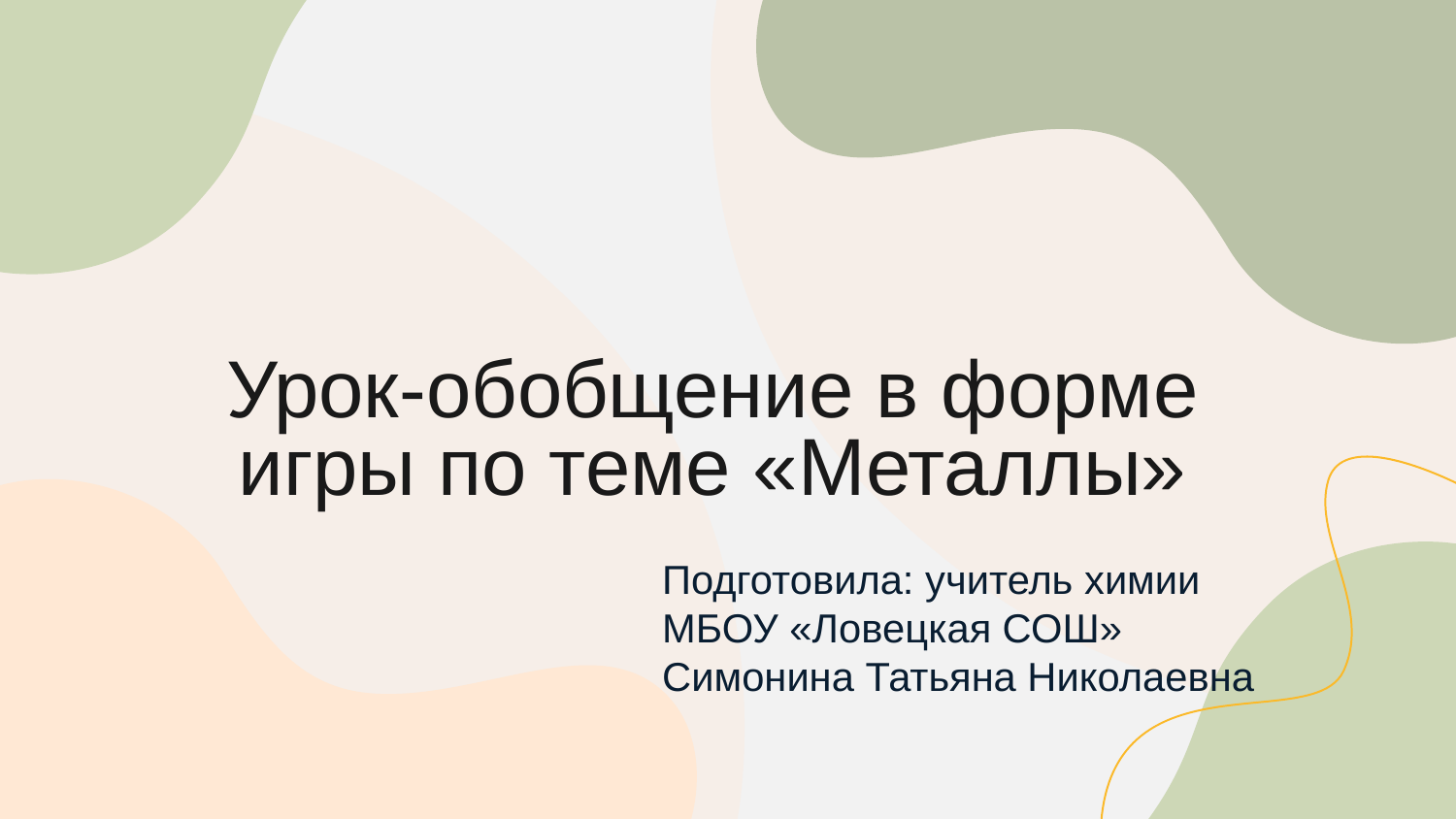

# Урок-обобщение в форме игры по теме «Металлы»
Подготовила: учитель химии
МБОУ «Ловецкая СОШ»
Симонина Татьяна Николаевна